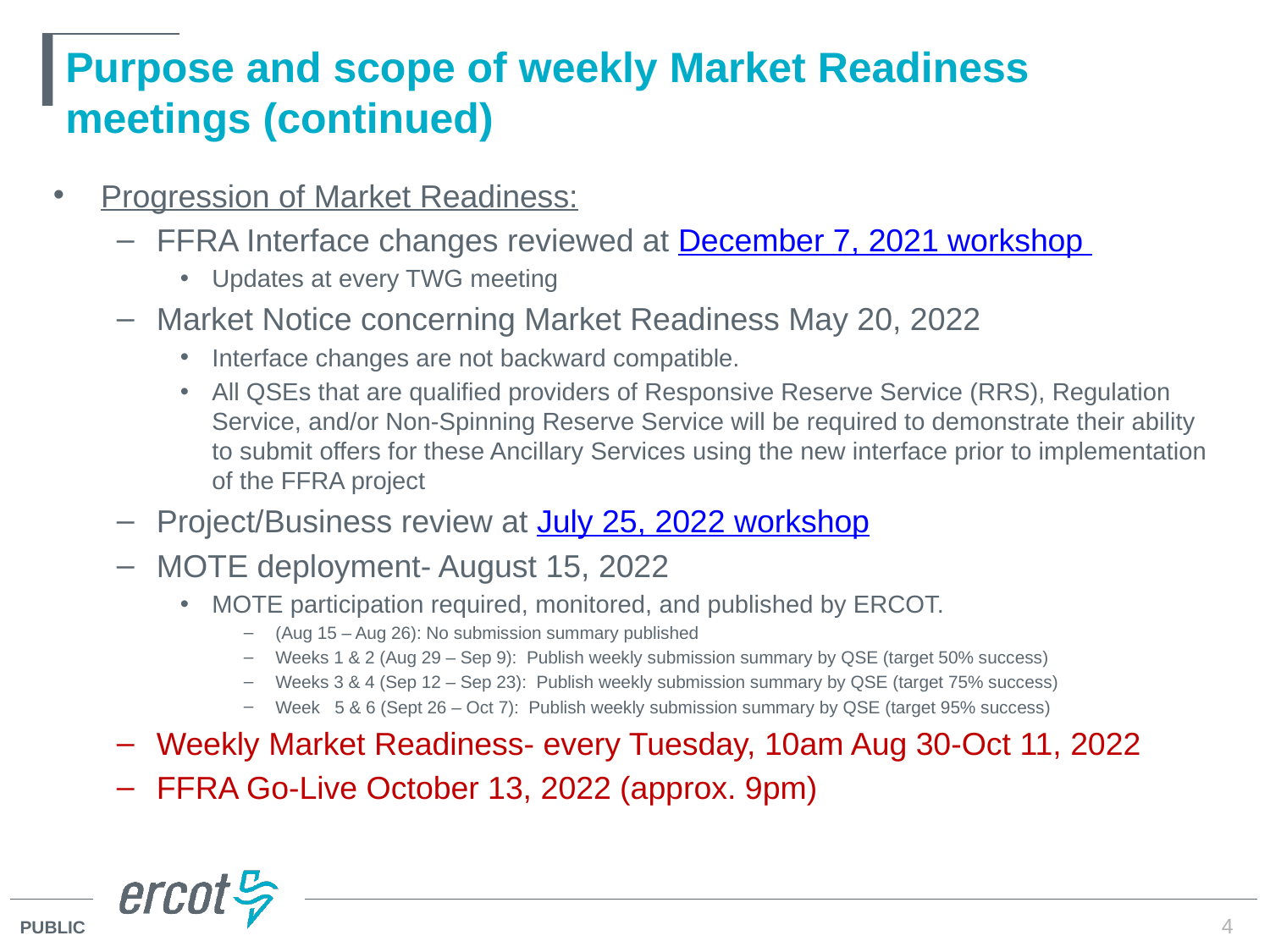

# Purpose and scope of weekly Market Readiness meetings (continued)
Progression of Market Readiness:
FFRA Interface changes reviewed at December 7, 2021 workshop
Updates at every TWG meeting
Market Notice concerning Market Readiness May 20, 2022
Interface changes are not backward compatible.
All QSEs that are qualified providers of Responsive Reserve Service (RRS), Regulation Service, and/or Non-Spinning Reserve Service will be required to demonstrate their ability to submit offers for these Ancillary Services using the new interface prior to implementation of the FFRA project
Project/Business review at July 25, 2022 workshop
MOTE deployment- August 15, 2022
MOTE participation required, monitored, and published by ERCOT.
(Aug 15 – Aug 26): No submission summary published
Weeks 1 & 2 (Aug 29 – Sep 9):  Publish weekly submission summary by QSE (target 50% success)
Weeks 3 & 4 (Sep 12 – Sep 23):  Publish weekly submission summary by QSE (target 75% success)
Week   5 & 6 (Sept 26 – Oct 7):  Publish weekly submission summary by QSE (target 95% success)
Weekly Market Readiness- every Tuesday, 10am Aug 30-Oct 11, 2022
FFRA Go-Live October 13, 2022 (approx. 9pm)
4